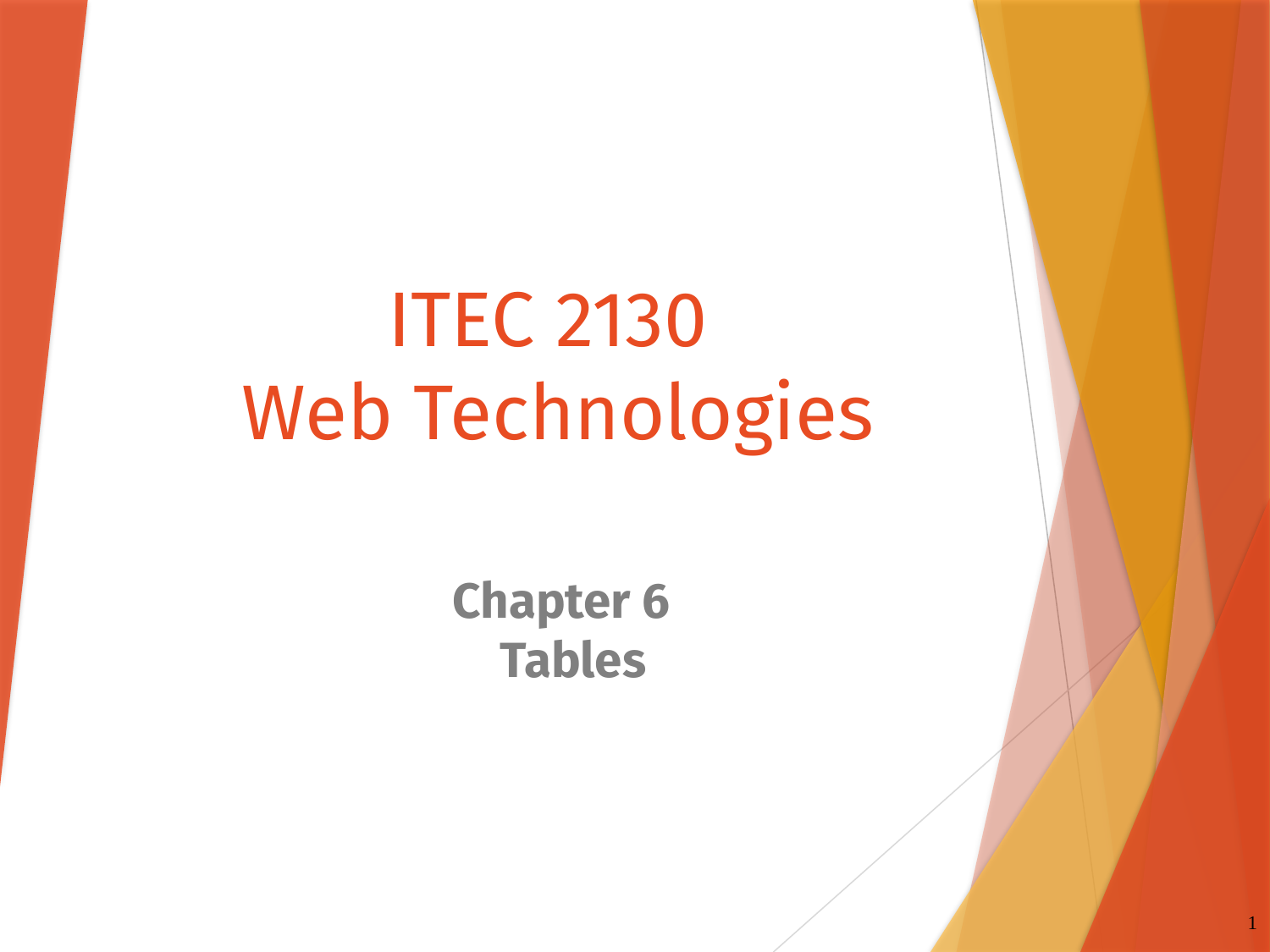

# ITEC 2130 Web Technologies
Chapter 6
  Tables
1